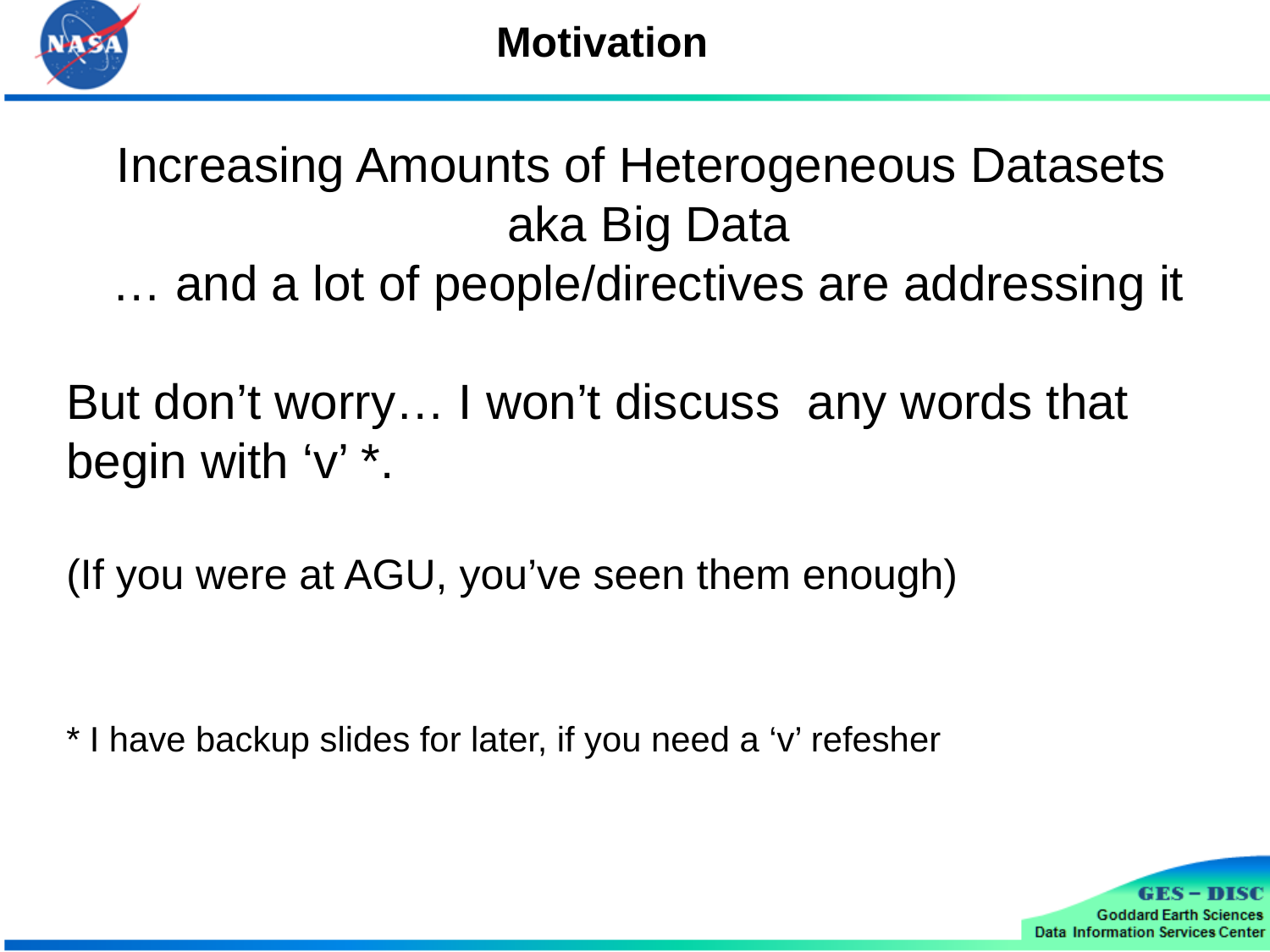

Motivation
Increasing Amounts of Heterogeneous Datasets
aka Big Data
… and a lot of people/directives are addressing it

But don’t worry… I won’t discuss  any words that begin with ‘v’ *.

(If you were at AGU, you’ve seen them enough)

* I have backup slides for later, if you need a ‘v’ refesher